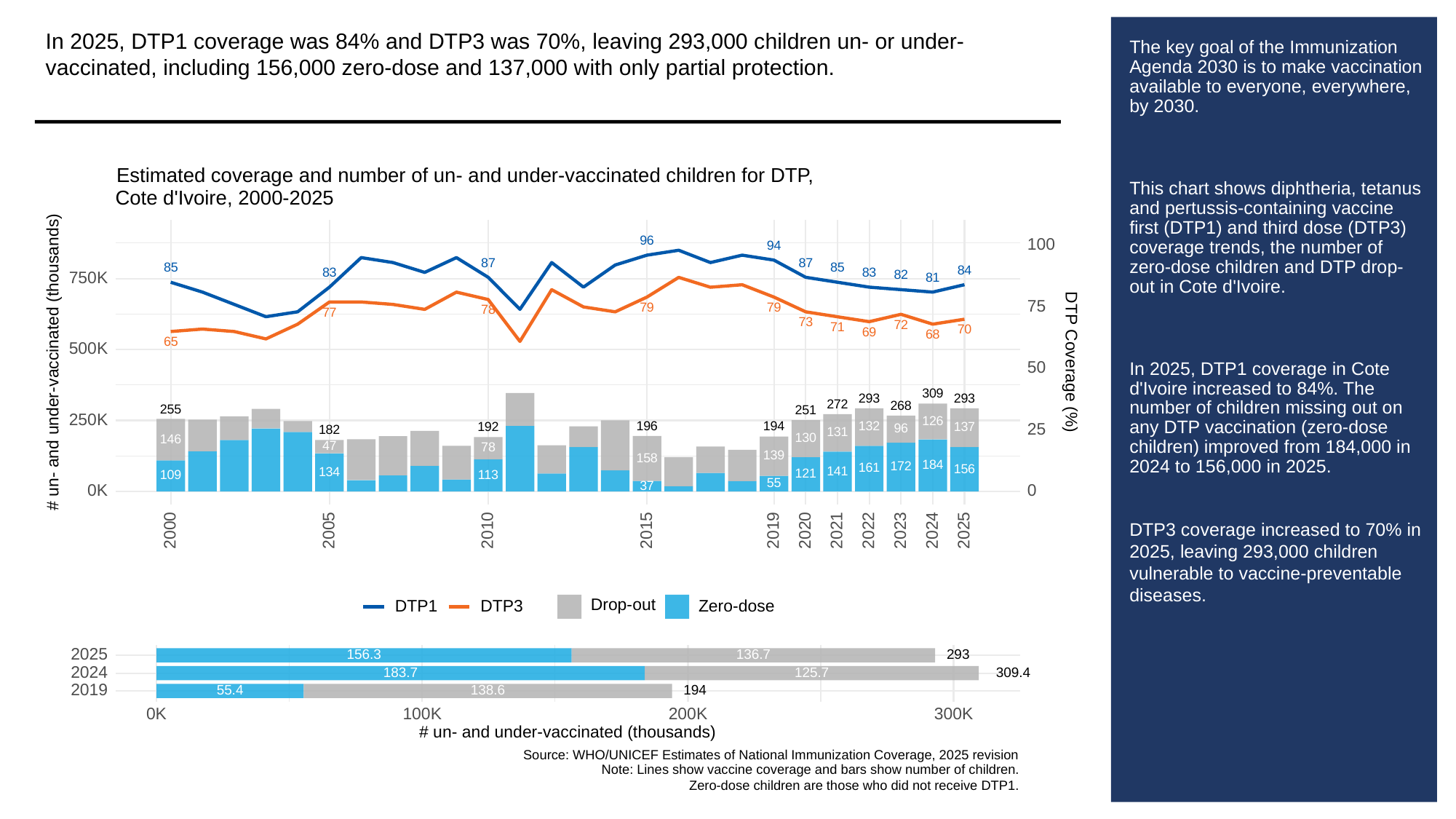

In 2025, DTP1 coverage was 84% and DTP3 was 70%, leaving 293,000 children un- or under-vaccinated, including 156,000 zero-dose and 137,000 with only partial protection.
# The key goal of the Immunization Agenda 2030 is to make vaccination available to everyone, everywhere, by 2030.

This chart shows diphtheria, tetanus and pertussis-containing vaccine first (DTP1) and third dose (DTP3) coverage trends, the number of zero-dose children and DTP drop-out in Cote d'Ivoire.

In 2025, DTP1 coverage in Cote d'Ivoire increased to 84%. The number of children missing out on any DTP vaccination (zero-dose children) improved from 184,000 in 2024 to 156,000 in 2025.

DTP3 coverage increased to 70% in 2025, leaving 293,000 children vulnerable to vaccine-preventable diseases.

Estimated coverage and number of un- and under-vaccinated children for DTP,
Cote d'Ivoire, 2000-2025

96
100
94

87
87
85
85
84
83
83
82
750K
81

75
79
79
78
77

73
72
71
70
69
68
65
500K

# un- and under-vaccinated (thousands)
DTP Coverage (%)
50

309

293
293
272
268

255
251

250K

126

196
132
194
137
192
25
96
182

131

130
146

47

78

139

158

184
172
161
156

141
134
121

113
109

55

37
0K
0

2023
2000
2005
2010
2015
2019
2020
2021
2022
2024
2025

Drop-out
DTP3
Zero-dose
DTP1

2025
156.3
136.7
293

2024
183.7
309.4
125.7

2019
138.6
194
55.4

300K
0K
100K
200K
# un- and under-vaccinated (thousands)
Source: WHO/UNICEF Estimates of National Immunization Coverage, 2025 revision
Note: Lines show vaccine coverage and bars show number of children.
Zero-dose children are those who did not receive DTP1.